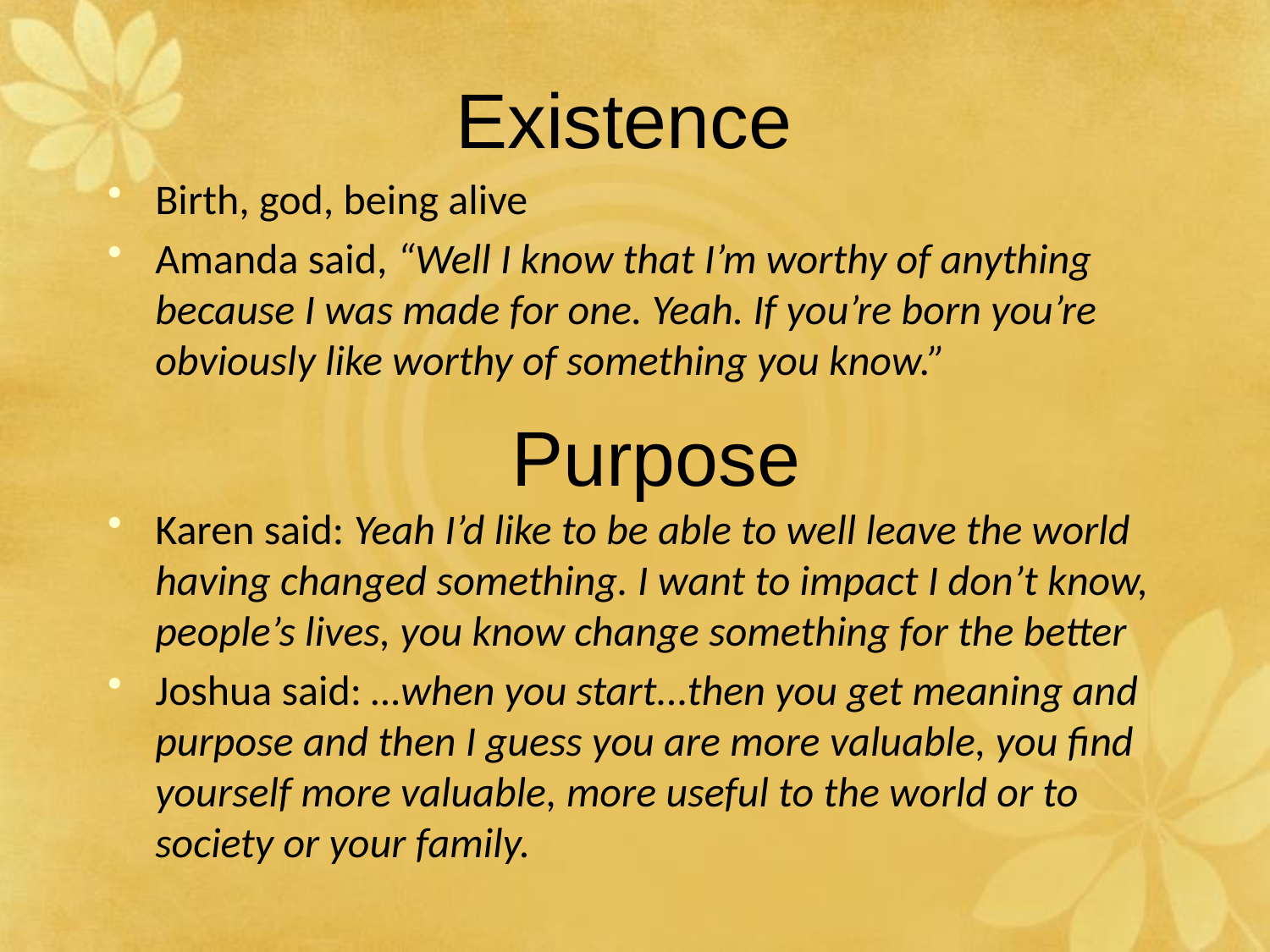

# Existence
Birth, god, being alive
Amanda said, “Well I know that I’m worthy of anything because I was made for one. Yeah. If you’re born you’re obviously like worthy of something you know.”

Purpose
Karen said: Yeah I’d like to be able to well leave the world having changed something. I want to impact I don’t know, people’s lives, you know change something for the better
Joshua said: …when you start...then you get meaning and purpose and then I guess you are more valuable, you find yourself more valuable, more useful to the world or to society or your family.